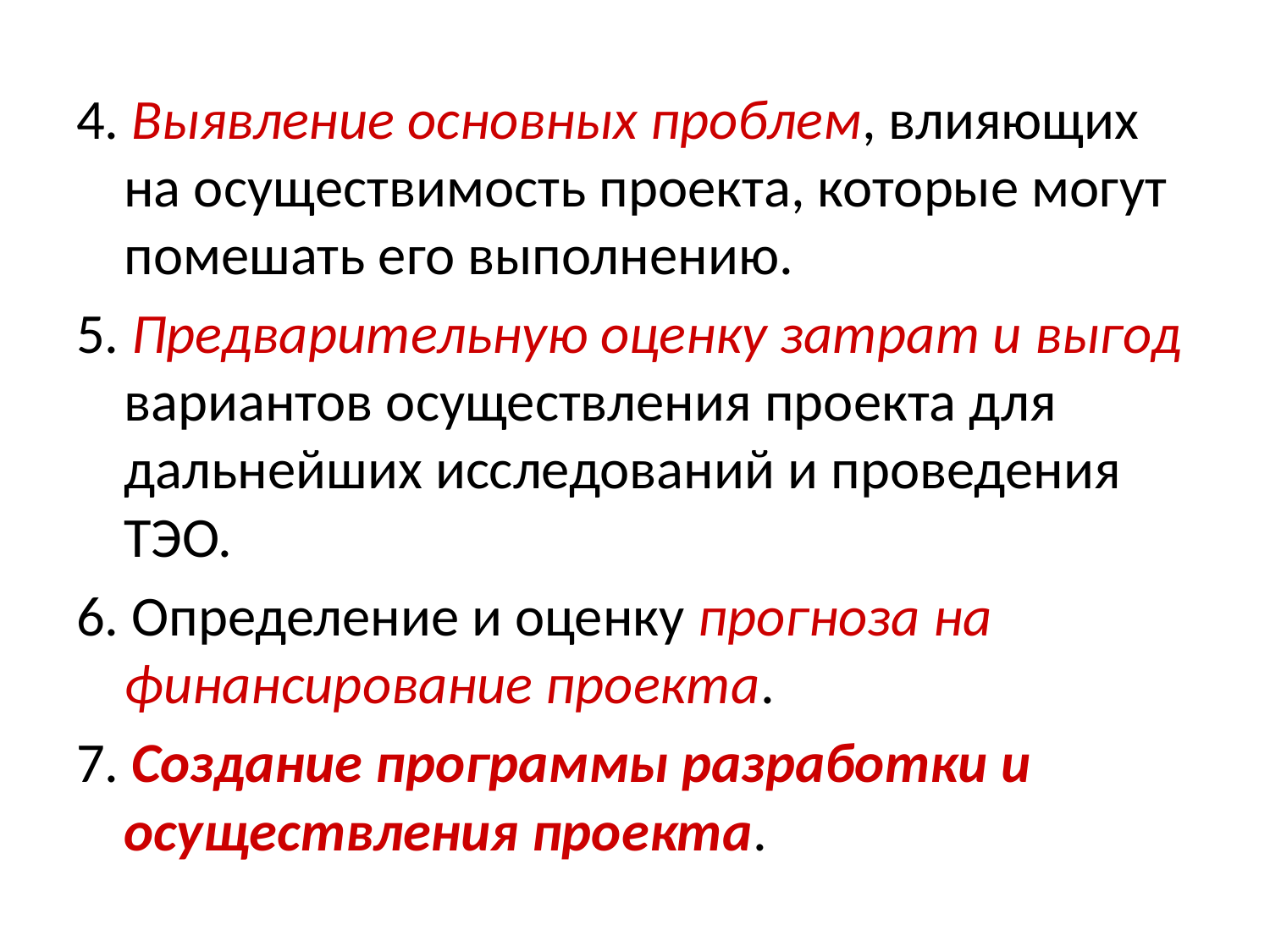

4. Выявление основных проблем, влияющих на осуществимость проекта, которые могут помешать его выполнению.
5. Предварительную оценку затрат и выгод вариантов осуществления проекта для дальнейших исследований и проведения ТЭО.
6. Определение и оценку прогноза на финансирование проекта.
7. Создание программы разработки и осуществления проекта.